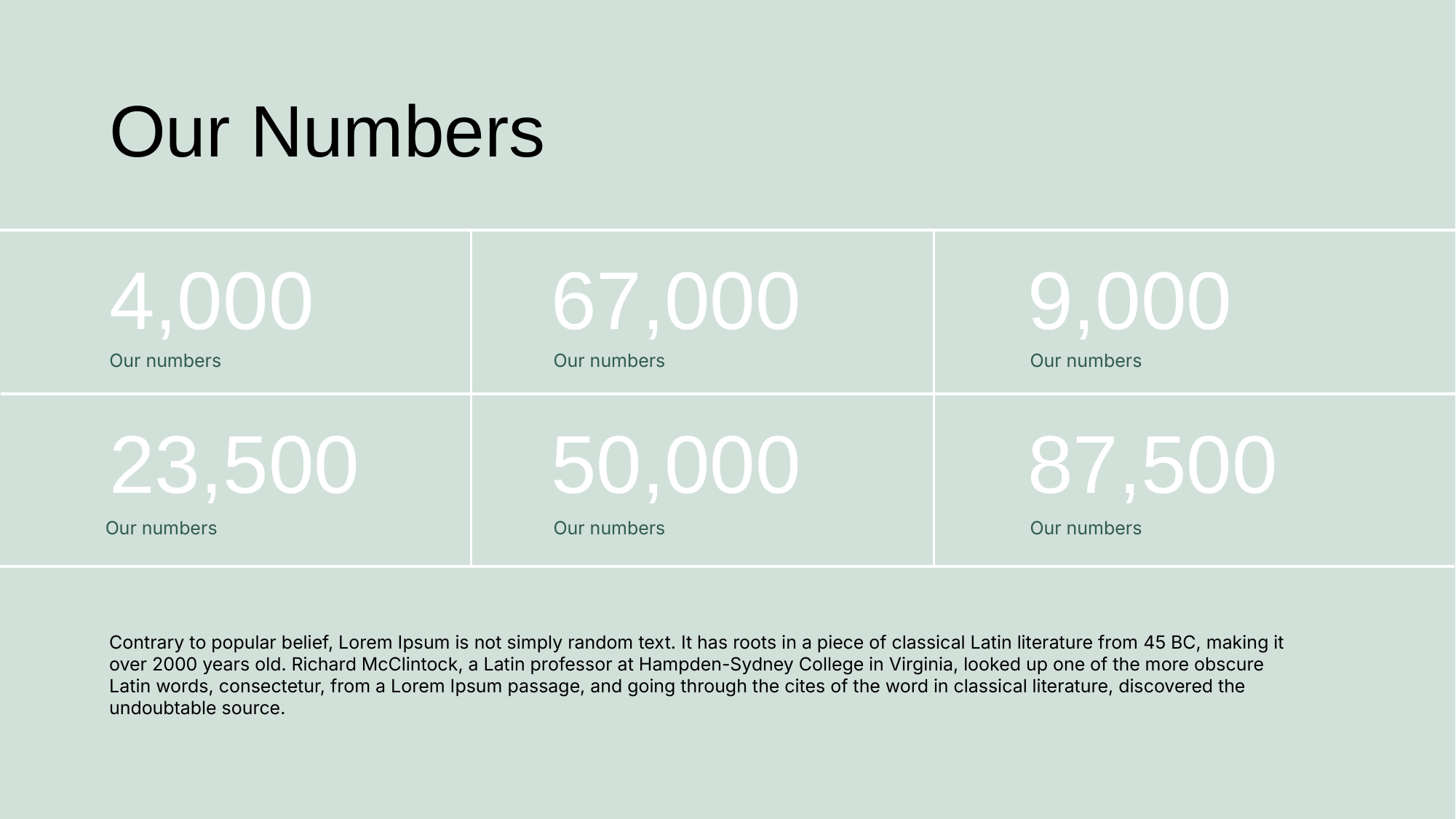

Our Numbers
4,000
67,000
9,000
Our numbers
Our numbers
Our numbers
23,500
50,000
87,500
Our numbers
Our numbers
Our numbers
Contrary to popular belief, Lorem Ipsum is not simply random text. It has roots in a piece of classical Latin literature from 45 BC, making it over 2000 years old. Richard McClintock, a Latin professor at Hampden-Sydney College in Virginia, looked up one of the more obscure Latin words, consectetur, from a Lorem Ipsum passage, and going through the cites of the word in classical literature, discovered the undoubtable source.